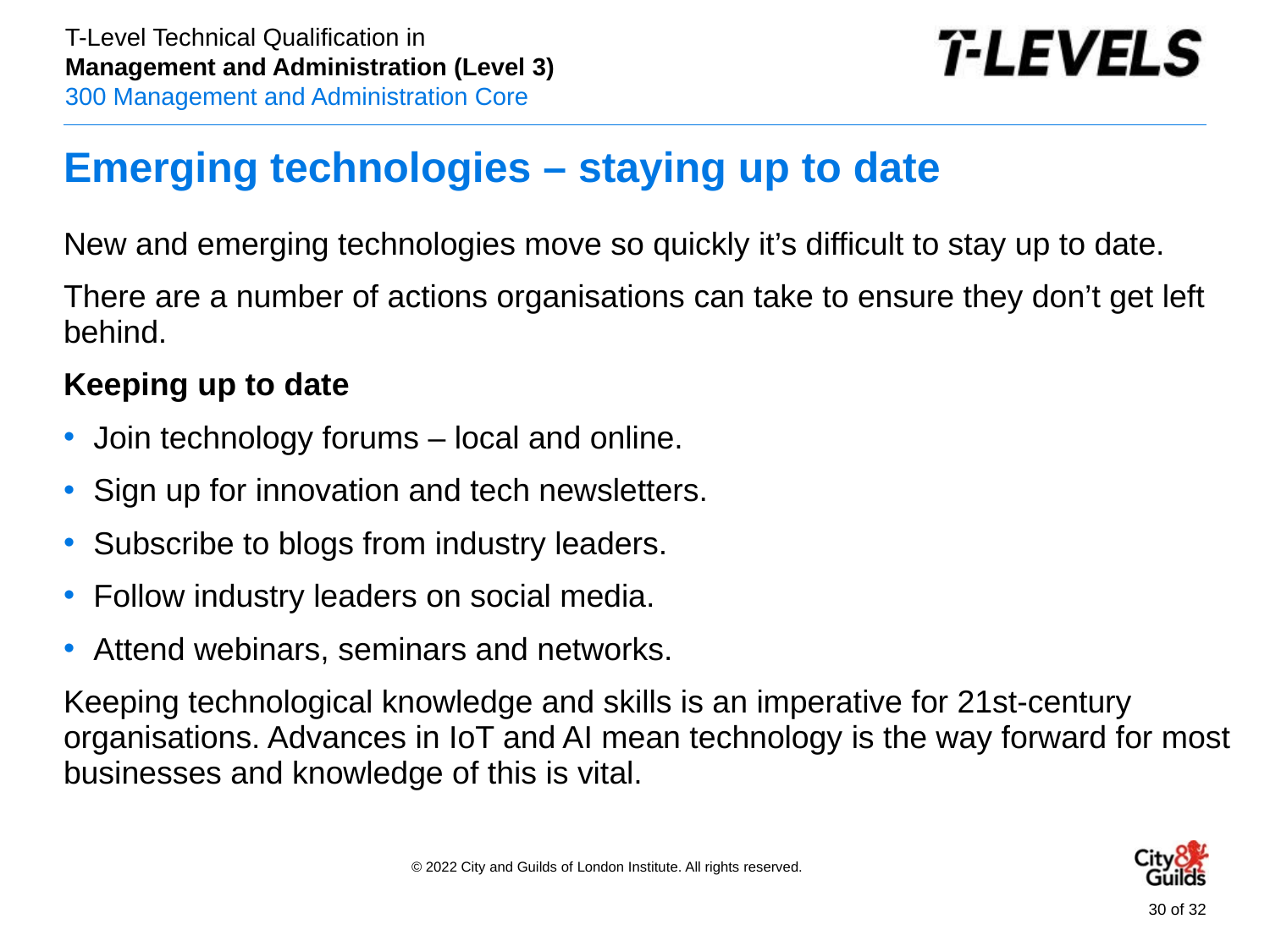

# Emerging technologies – staying up to date
New and emerging technologies move so quickly it’s difficult to stay up to date.
There are a number of actions organisations can take to ensure they don’t get left behind.
Keeping up to date
Join technology forums – local and online.
Sign up for innovation and tech newsletters.
Subscribe to blogs from industry leaders.
Follow industry leaders on social media.
Attend webinars, seminars and networks.
Keeping technological knowledge and skills is an imperative for 21st-century organisations. Advances in IoT and AI mean technology is the way forward for most businesses and knowledge of this is vital.